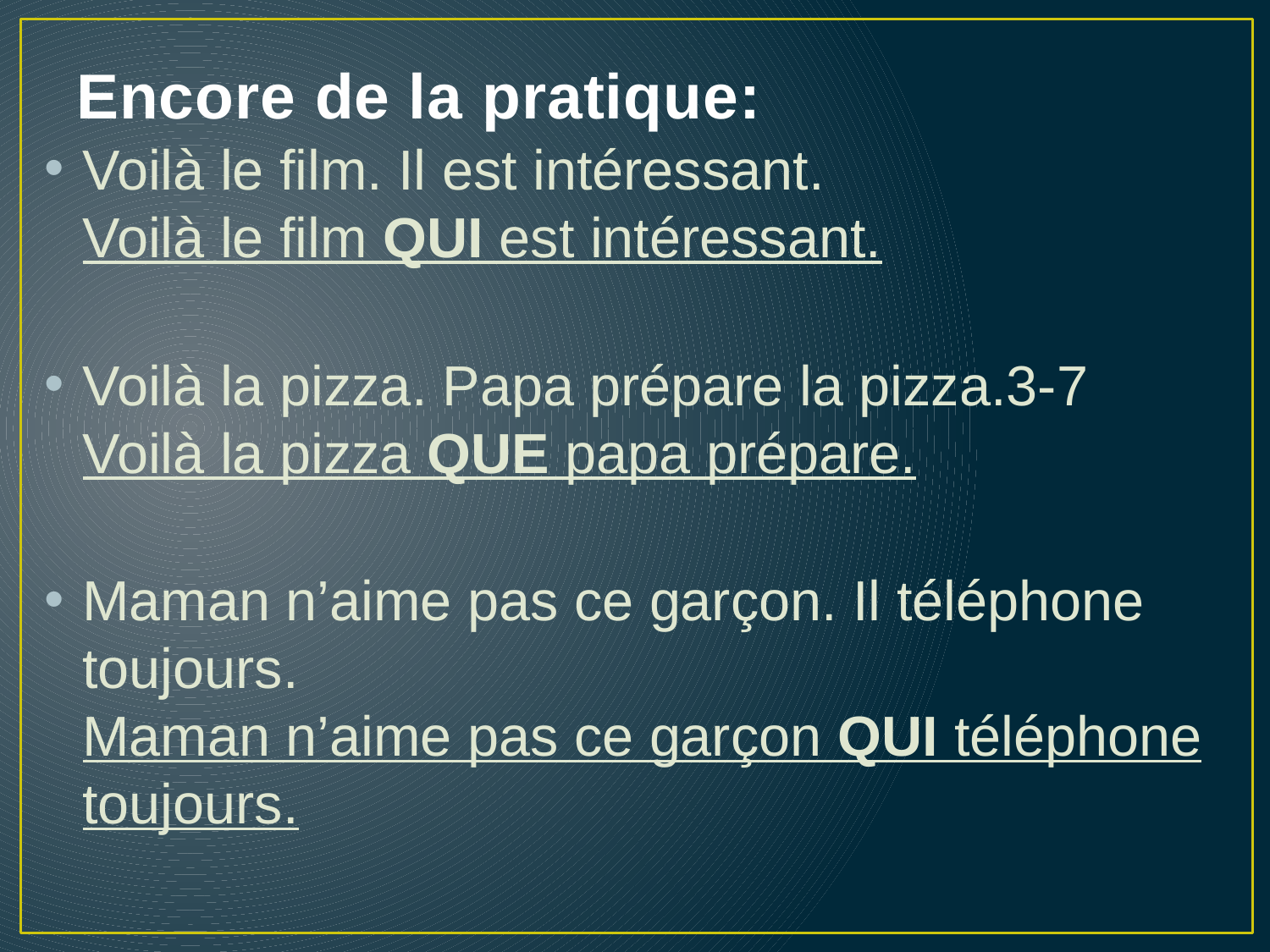

# Encore de la pratique:
Voilà le film. Il est intéressant.
Voilà le film QUI est intéressant.

Voilà la pizza. Papa prépare la pizza.3-7
Voilà la pizza QUE papa prépare.

Maman n’aime pas ce garçon. Il téléphone toujours.
Maman n’aime pas ce garçon QUI téléphone toujours.